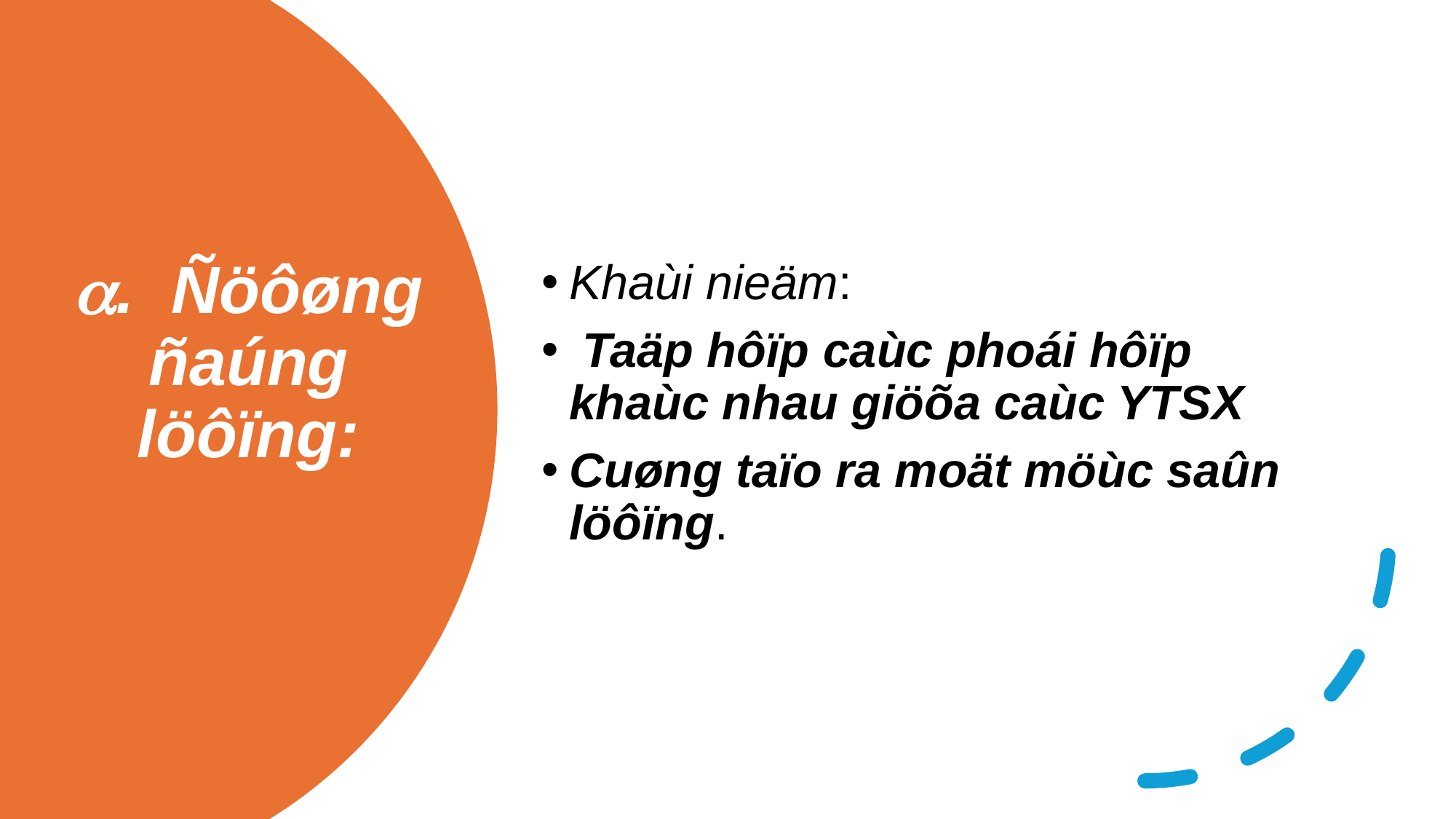

Khaùi nieäm:
 Taäp hôïp caùc phoái hôïp khaùc nhau giöõa caùc YTSX
Cuøng taïo ra moät möùc saûn löôïng.
# α.  Ñöôøng ñaúng löôïng: